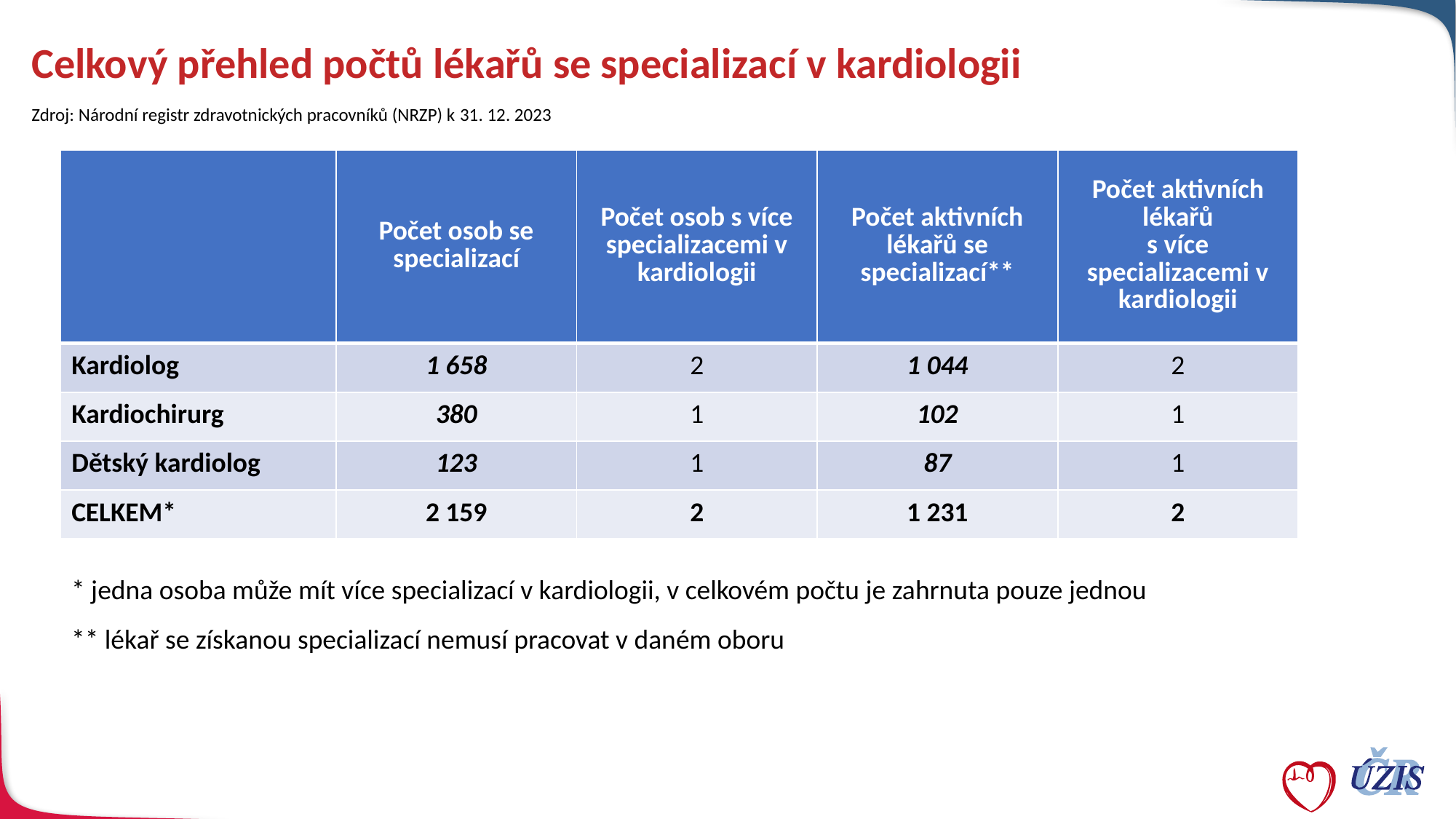

# Celkový přehled počtů lékařů se specializací v kardiologii
Zdroj: Národní registr zdravotnických pracovníků (NRZP) k 31. 12. 2023
|  | Počet osob se specializací | Počet osob s více specializacemi v kardiologii | Počet aktivních lékařů se specializací\*\* | Počet aktivních lékařů s více specializacemi v kardiologii |
| --- | --- | --- | --- | --- |
| Kardiolog | 1 658 | 2 | 1 044 | 2 |
| Kardiochirurg | 380 | 1 | 102 | 1 |
| Dětský kardiolog | 123 | 1 | 87 | 1 |
| CELKEM\* | 2 159 | 2 | 1 231 | 2 |
* jedna osoba může mít více specializací v kardiologii, v celkovém počtu je zahrnuta pouze jednou
** lékař se získanou specializací nemusí pracovat v daném oboru